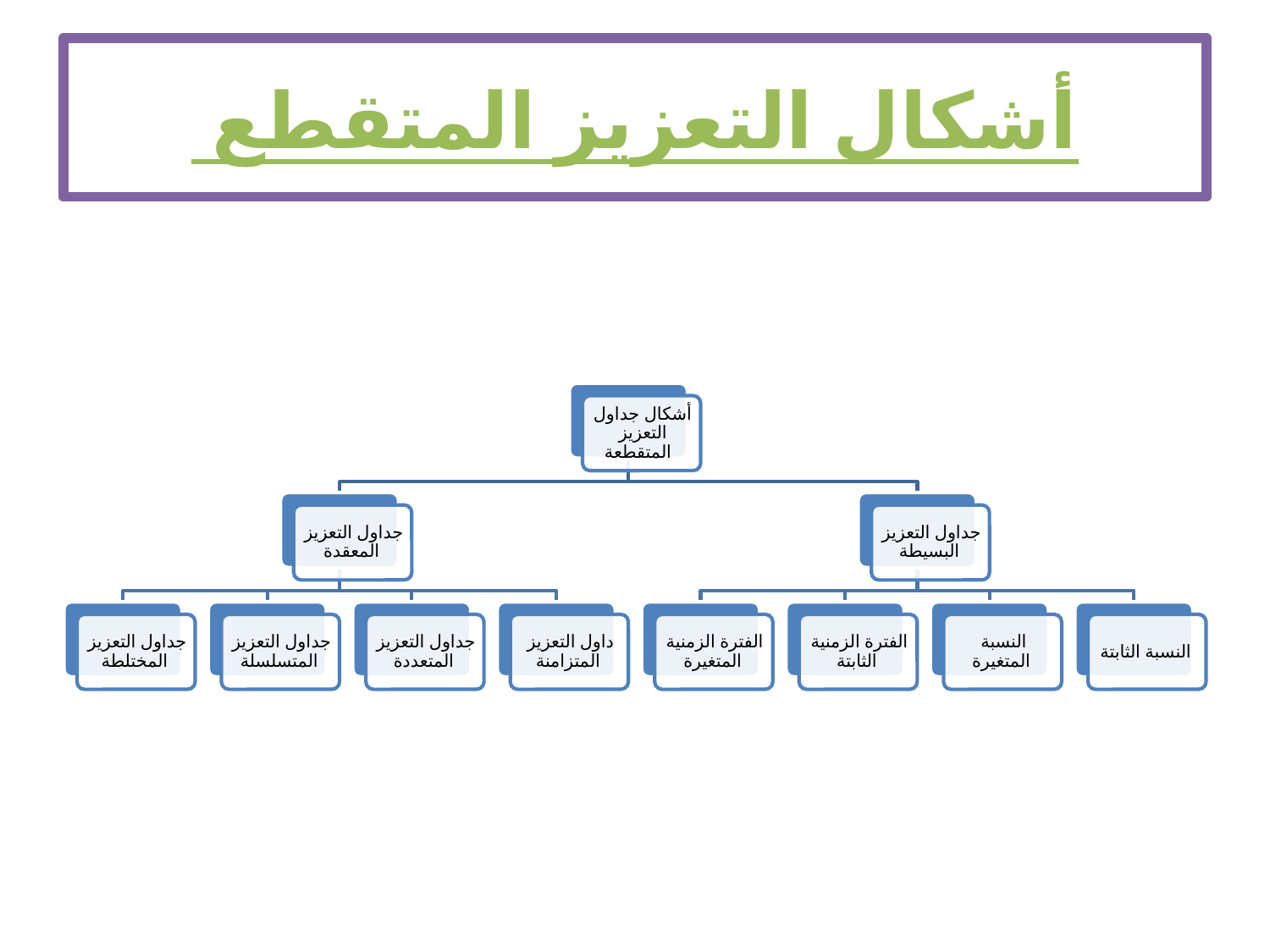

# أشكال التعزيز المتقطع
أشكال جداول التعزيز المتقطعة
جداول التعزيز المعقدة
جداول التعزيز المختلطة
جداول التعزيز المتسلسلة
جداول التعزيز المتعددة
داول التعزيز المتزامنة
جداول التعزيز البسيطة
الفترة الزمنية المتغيرة
الفترة الزمنية الثابتة
النسبة المتغيرة
النسبة الثابتة